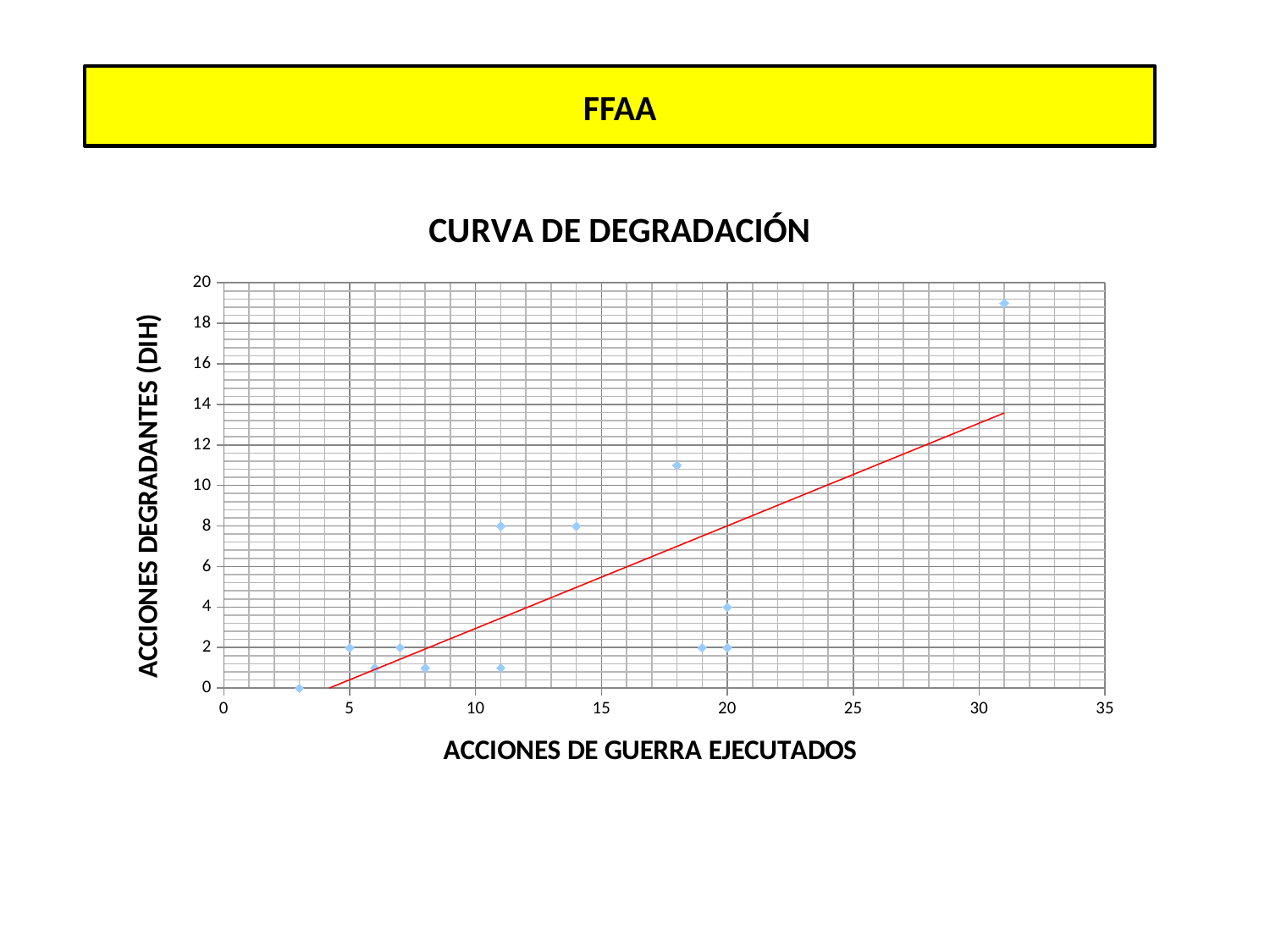

FFAA

### Chart: CURVA DE DEGRADACIÓN

| Category |  |
|---|---|